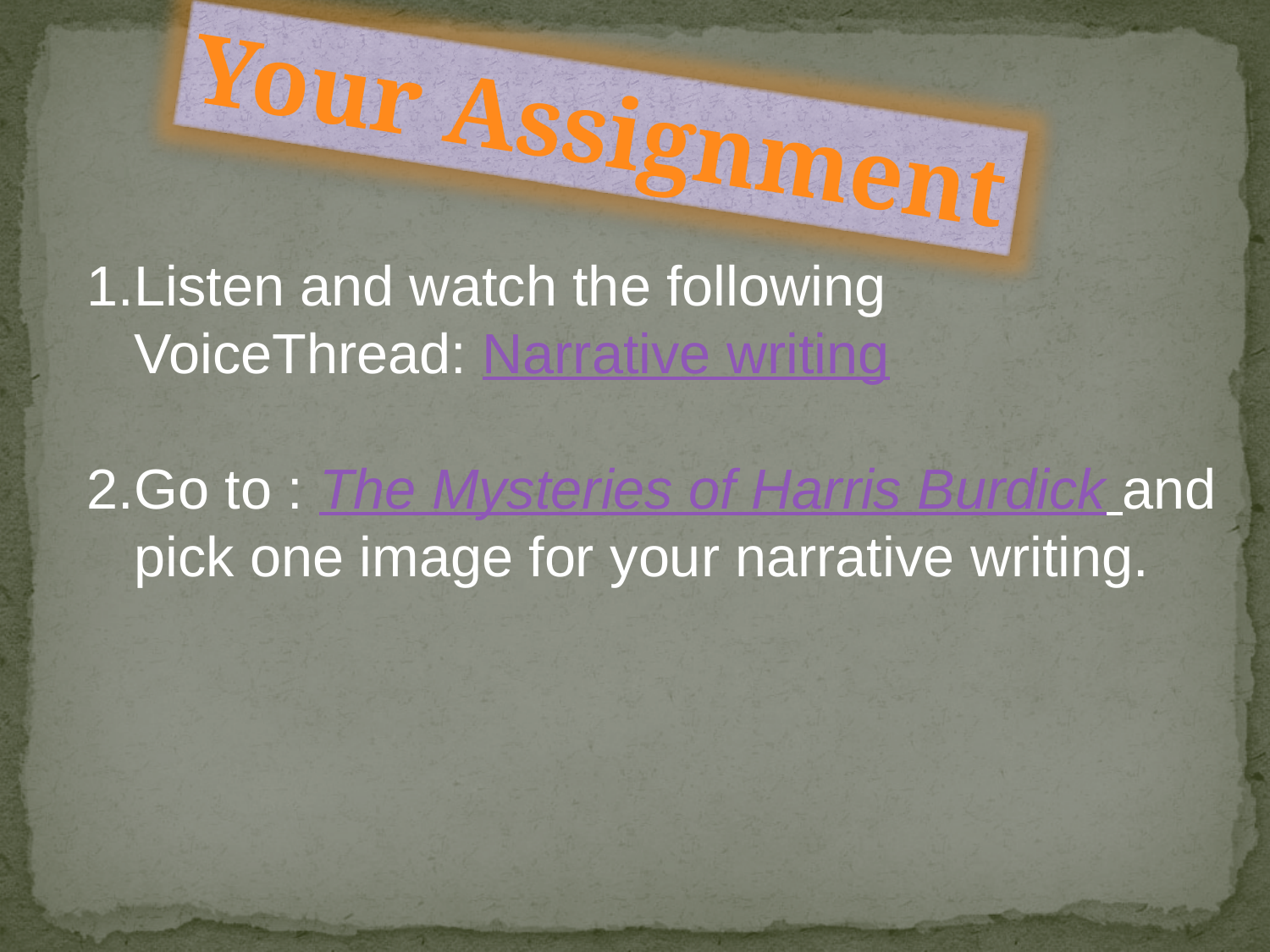

Your Assignment
Listen and watch the following VoiceThread: Narrative writing
Go to : The Mysteries of Harris Burdick and pick one image for your narrative writing.